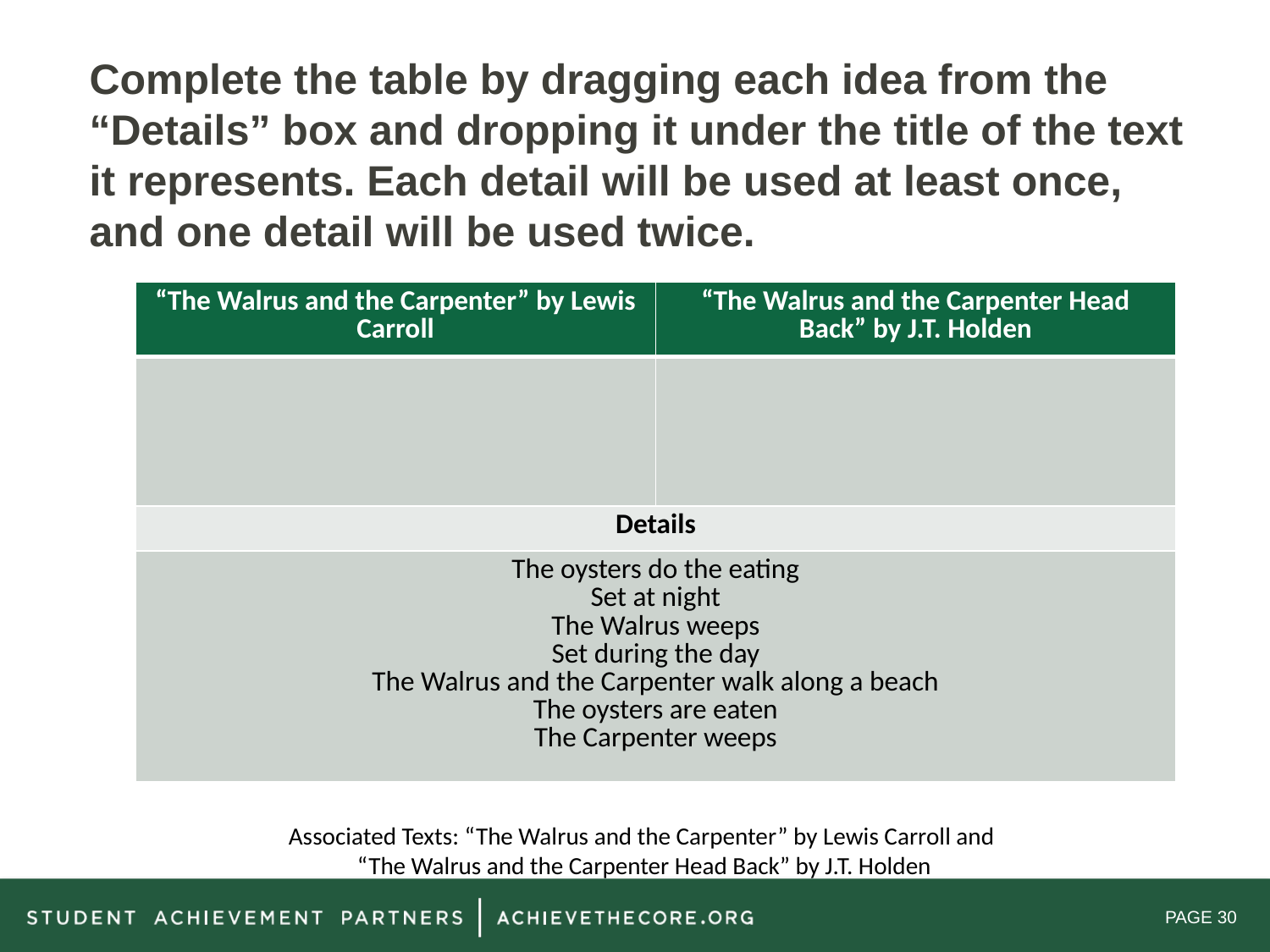

Complete the table by dragging each idea from the “Details” box and dropping it under the title of the text it represents. Each detail will be used at least once, and one detail will be used twice.

| “The Walrus and the Carpenter” by Lewis Carroll | “The Walrus and the Carpenter Head Back” by J.T. Holden |
| --- | --- |
|  |  |
| Details |  |
| The oysters do the eating Set at night The Walrus weeps Set during the day The Walrus and the Carpenter walk along a beach The oysters are eaten The Carpenter weeps |  |
Associated Texts: “The Walrus and the Carpenter” by Lewis Carroll and
 “The Walrus and the Carpenter Head Back” by J.T. Holden